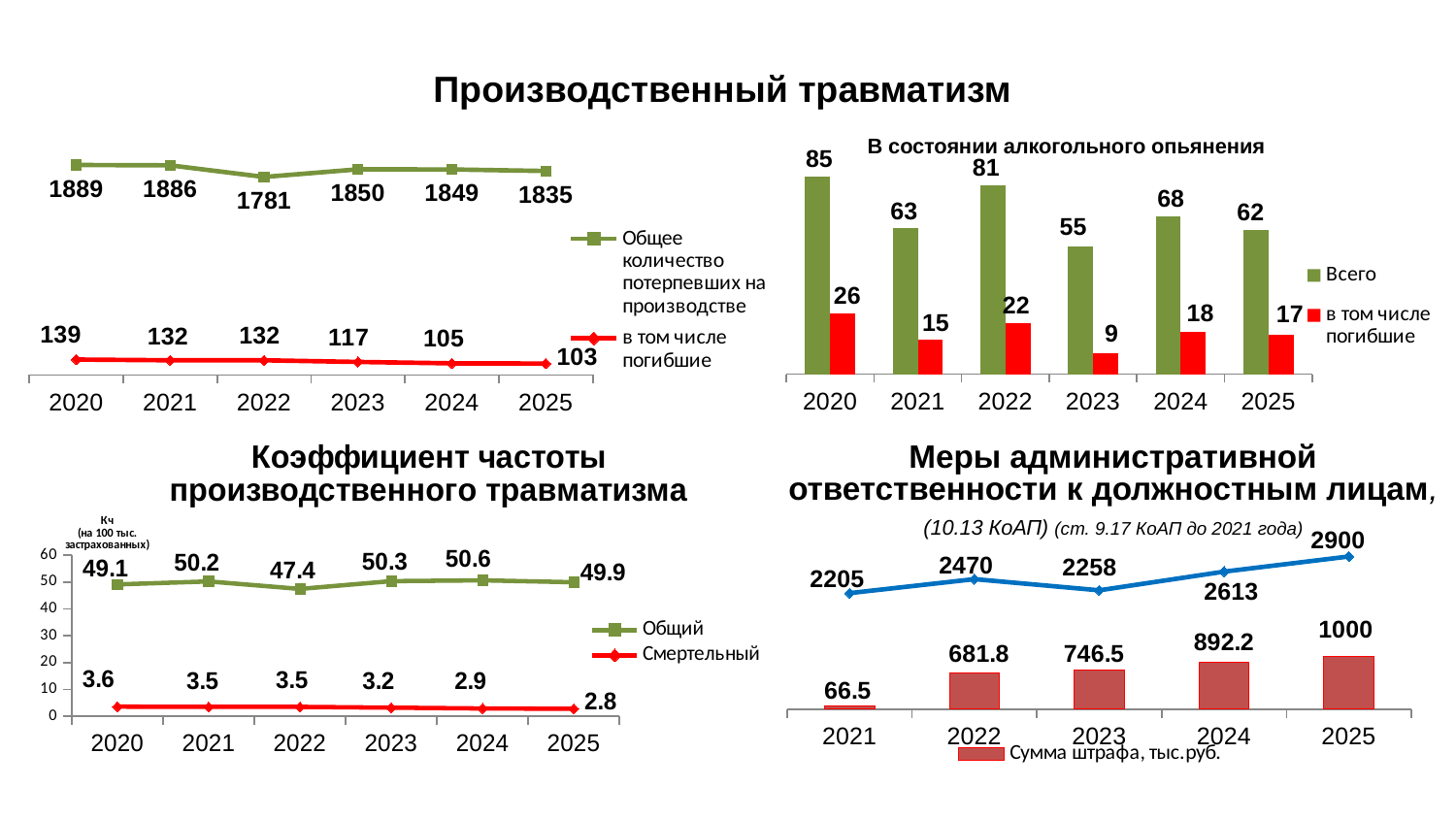

Производственный травматизм

### Chart

| Category | Всего | в том числе
погибшие |
|---|---|---|
| 2020 | 85.0 | 26.0 |
| 2021 | 63.0 | 15.0 |
| 2022 | 81.0 | 22.0 |
| 2023 | 55.0 | 9.0 |
| 2024 | 68.0 | 18.0 |
| 2025 | 62.0 | 17.0 |
В состоянии алкогольного опьянения

### Chart

| Category | Общее количество потерпевших на производстве | в том числе погибшие |
|---|---|---|
| 2020 | 1889.0 | 139.0 |
| 2021 | 1886.0 | 132.0 |
| 2022 | 1781.0 | 132.0 |
| 2023 | 1850.0 | 117.0 |
| 2024 | 1849.0 | 105.0 |
| 2025 | 1835.0 | 103.0 |
Меры административной ответственности к должностным лицам, (10.13 КоАП) (ст. 9.17 КоАП до 2021 года)

### Chart

| Category | Общий | Смертельный |
|---|---|---|
| 2020 | 49.1 | 3.6 |
| 2021 | 50.2 | 3.5 |
| 2022 | 47.4 | 3.5 |
| 2023 | 50.3 | 3.2 |
| 2024 | 50.6 | 2.9 |
| 2025 | 49.9 | 2.8 |

### Chart

| Category | Сумма штрафа, тыс.руб. | Кол-во привлеченных должностных лиц |
|---|---|---|
| 2021 | 66.5 | 2205.0 |
| 2022 | 681.8 | 2470.0 |
| 2023 | 746.5 | 2258.0 |
| 2024 | 892.2 | 2613.0 |
| 2025 | 1000.0 | 2900.0 |